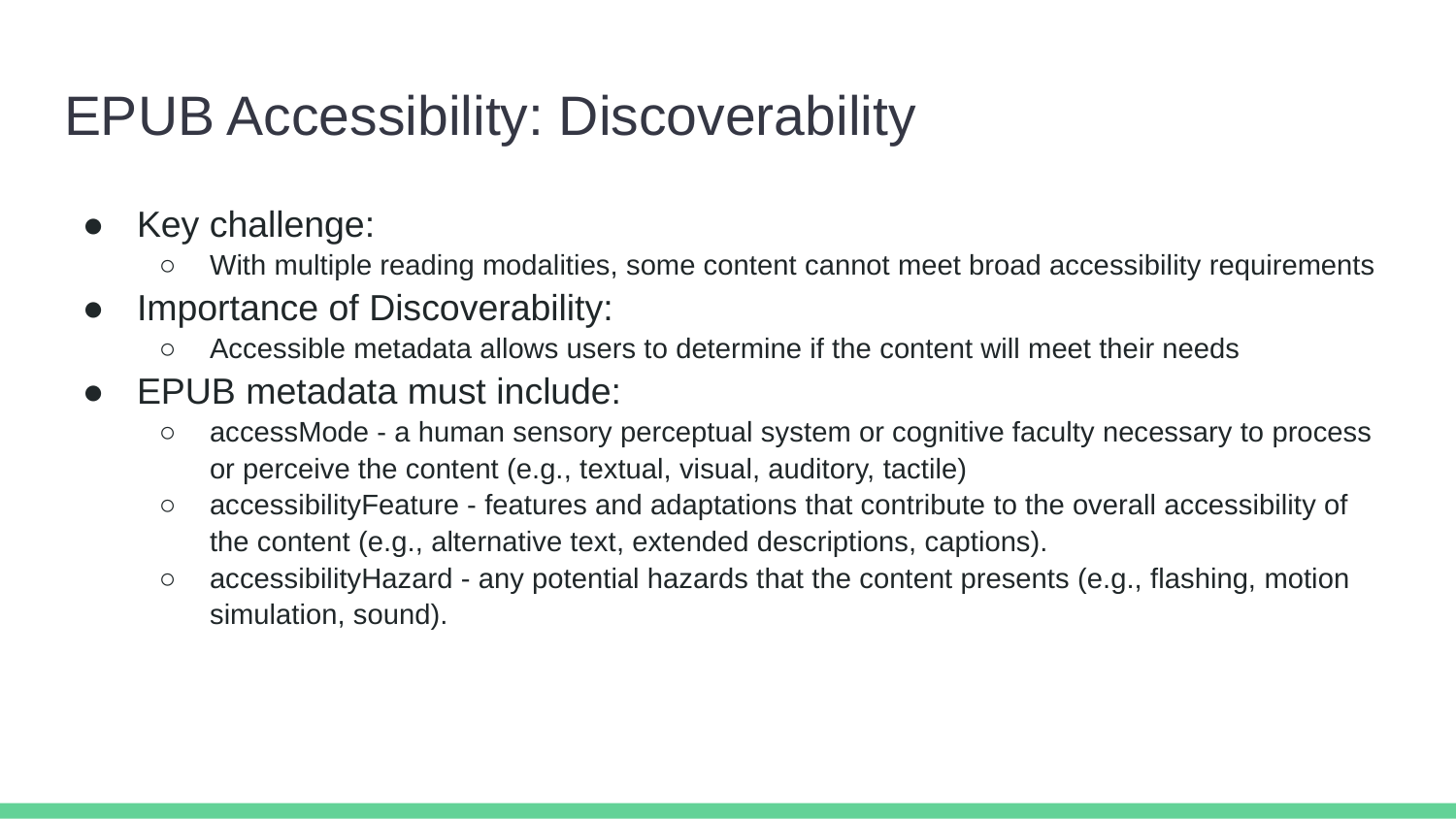

# EPUB Accessibility: Discoverability
Key challenge:
With multiple reading modalities, some content cannot meet broad accessibility requirements
Importance of Discoverability:
Accessible metadata allows users to determine if the content will meet their needs
EPUB metadata must include:
accessMode - a human sensory perceptual system or cognitive faculty necessary to process or perceive the content (e.g., textual, visual, auditory, tactile)
accessibilityFeature - features and adaptations that contribute to the overall accessibility of the content (e.g., alternative text, extended descriptions, captions).
accessibilityHazard - any potential hazards that the content presents (e.g., flashing, motion simulation, sound).